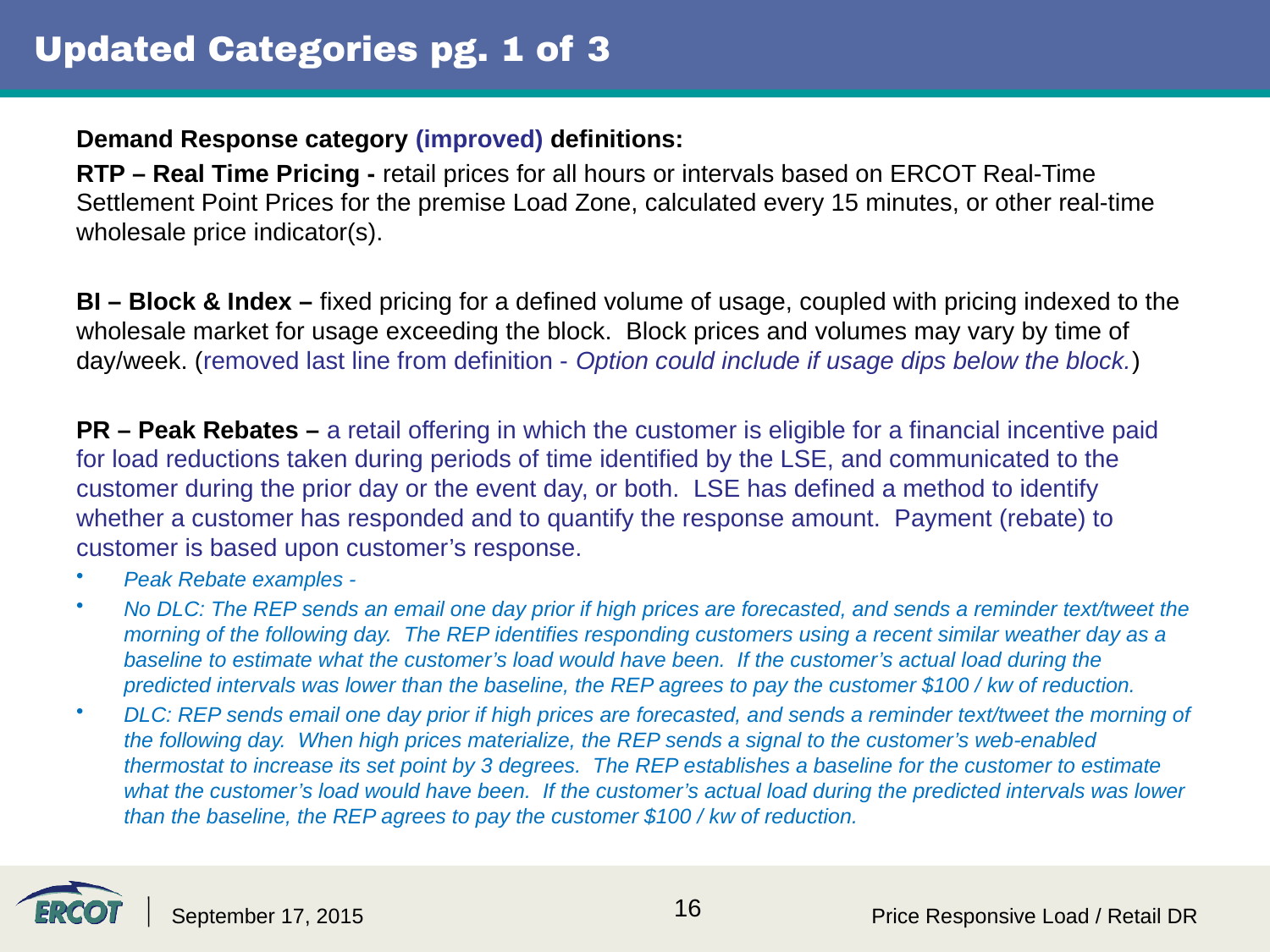

# Updated Categories pg. 1 of 3
Demand Response category (improved) definitions:
RTP – Real Time Pricing - retail prices for all hours or intervals based on ERCOT Real-Time Settlement Point Prices for the premise Load Zone, calculated every 15 minutes, or other real-time wholesale price indicator(s).

BI – Block & Index – fixed pricing for a defined volume of usage, coupled with pricing indexed to the wholesale market for usage exceeding the block.  Block prices and volumes may vary by time of day/week. (removed last line from definition - Option could include if usage dips below the block.)

PR – Peak Rebates – a retail offering in which the customer is eligible for a financial incentive paid for load reductions taken during periods of time identified by the LSE, and communicated to the customer during the prior day or the event day, or both.  LSE has defined a method to identify whether a customer has responded and to quantify the response amount.  Payment (rebate) to customer is based upon customer’s response.
Peak Rebate examples -
No DLC: The REP sends an email one day prior if high prices are forecasted, and sends a reminder text/tweet the morning of the following day.  The REP identifies responding customers using a recent similar weather day as a baseline to estimate what the customer’s load would have been.  If the customer’s actual load during the predicted intervals was lower than the baseline, the REP agrees to pay the customer $100 / kw of reduction.
DLC: REP sends email one day prior if high prices are forecasted, and sends a reminder text/tweet the morning of the following day.  When high prices materialize, the REP sends a signal to the customer’s web-enabled thermostat to increase its set point by 3 degrees.  The REP establishes a baseline for the customer to estimate what the customer’s load would have been.  If the customer’s actual load during the predicted intervals was lower than the baseline, the REP agrees to pay the customer $100 / kw of reduction.

September 17, 2015
Price Responsive Load / Retail DR